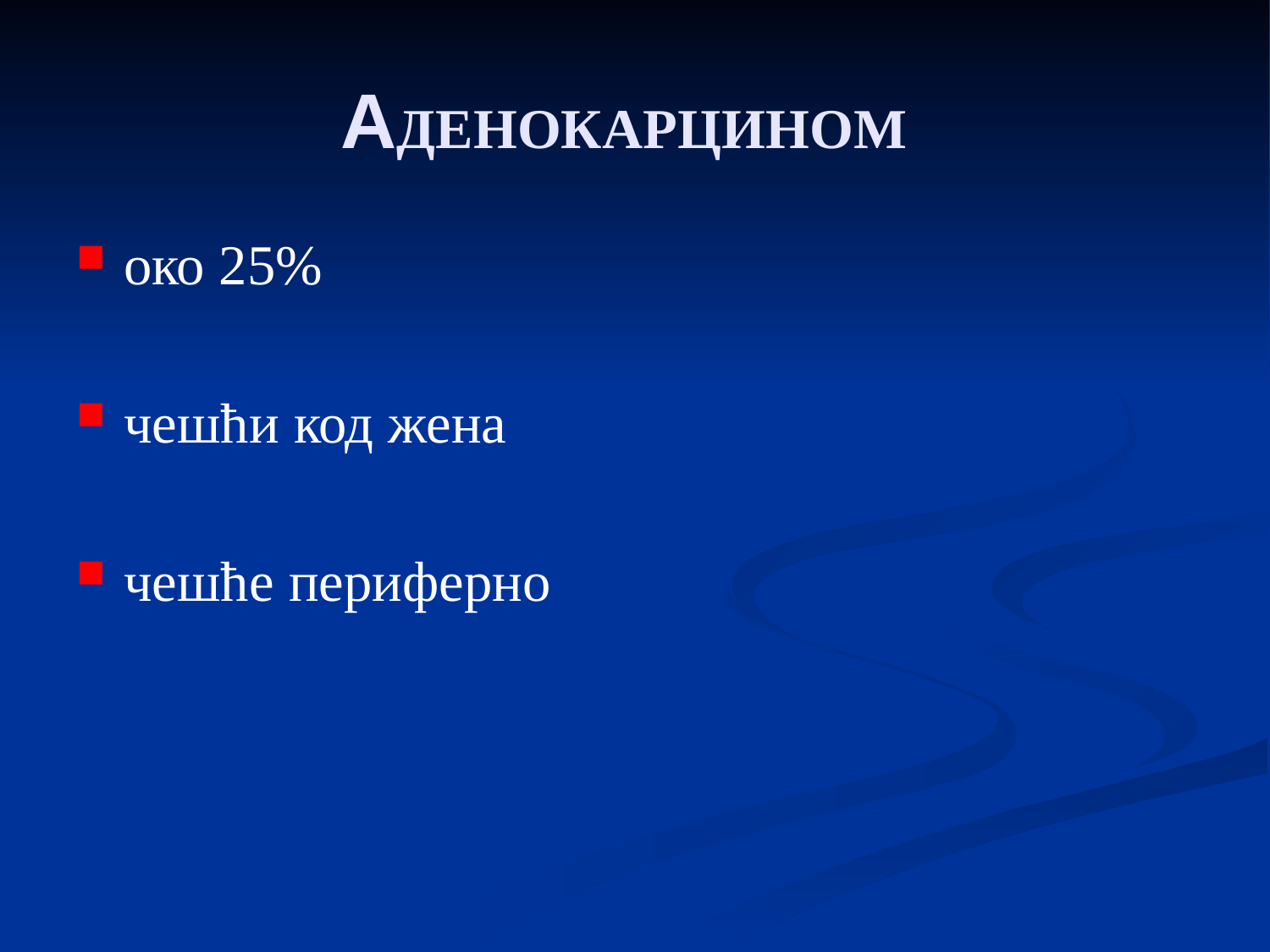

# АДЕНОКАРЦИНОМ
око 25%

чешћи код жена

чешће периферно